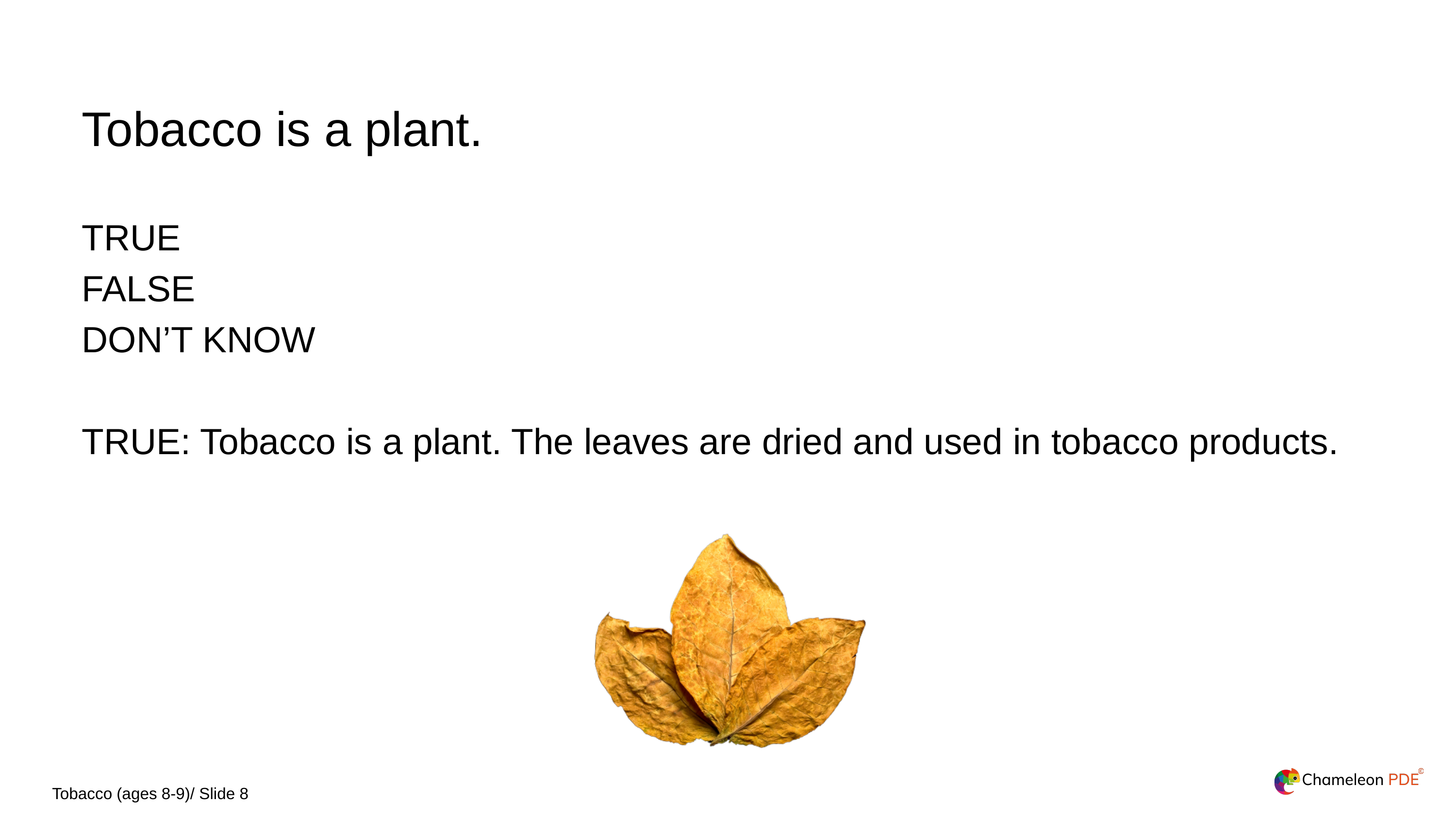

Tobacco is a plant.

TRUE
FALSE
DON’T KNOW

TRUE: Tobacco is a plant. The leaves are dried and used in tobacco products.

Tobacco (ages 8-9)/ Slide 8